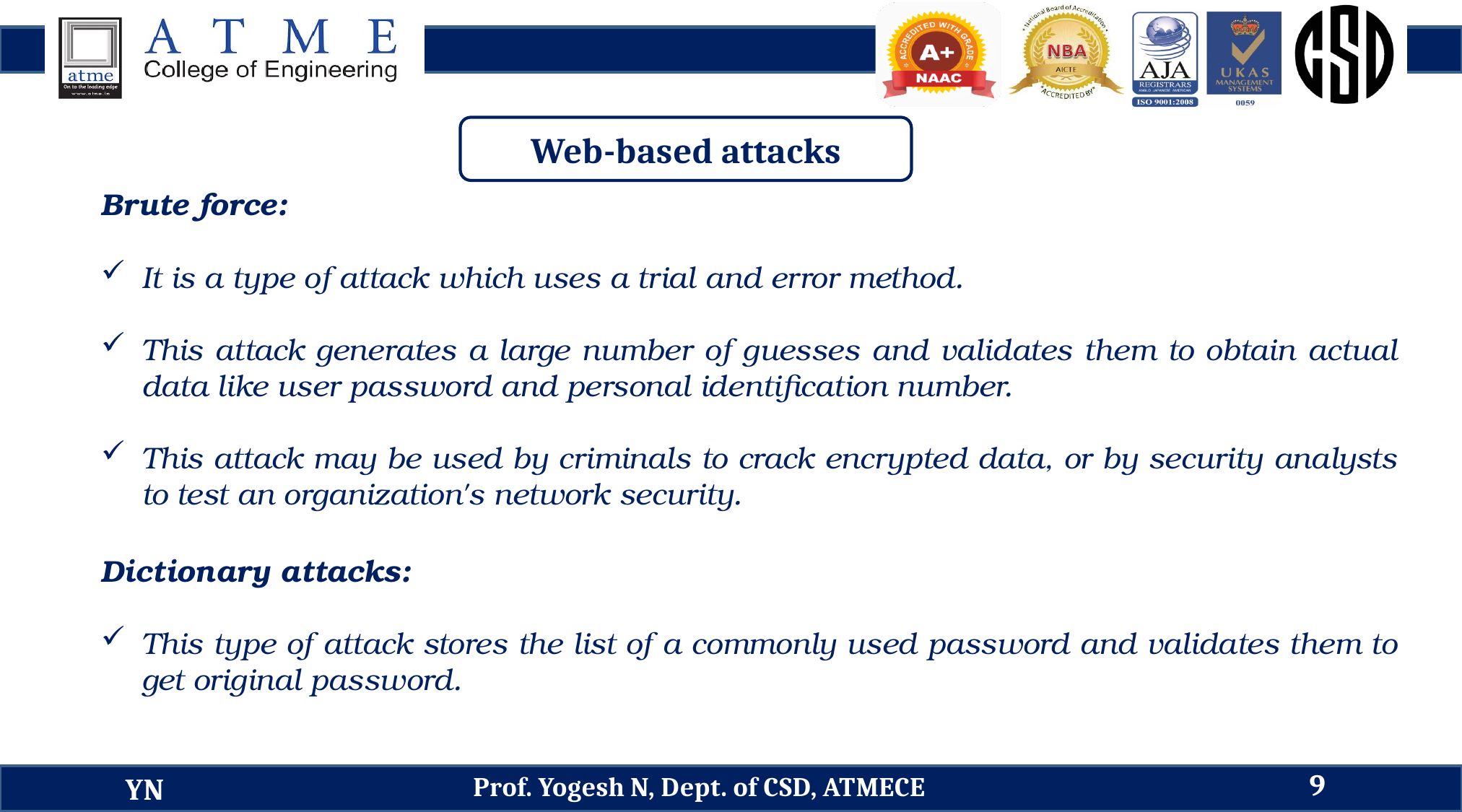

Web-based attacks
Brute force:

It is a type of attack which uses a trial and error method.

This attack generates a large number of guesses and validates them to obtain actual data like user password and personal identification number.

This attack may be used by criminals to crack encrypted data, or by security analysts to test an organization's network security.
Dictionary attacks:

This type of attack stores the list of a commonly used password and validates them to get original password.

9
Prof. Yogesh N, Dept. of CSD, ATMECE
YN